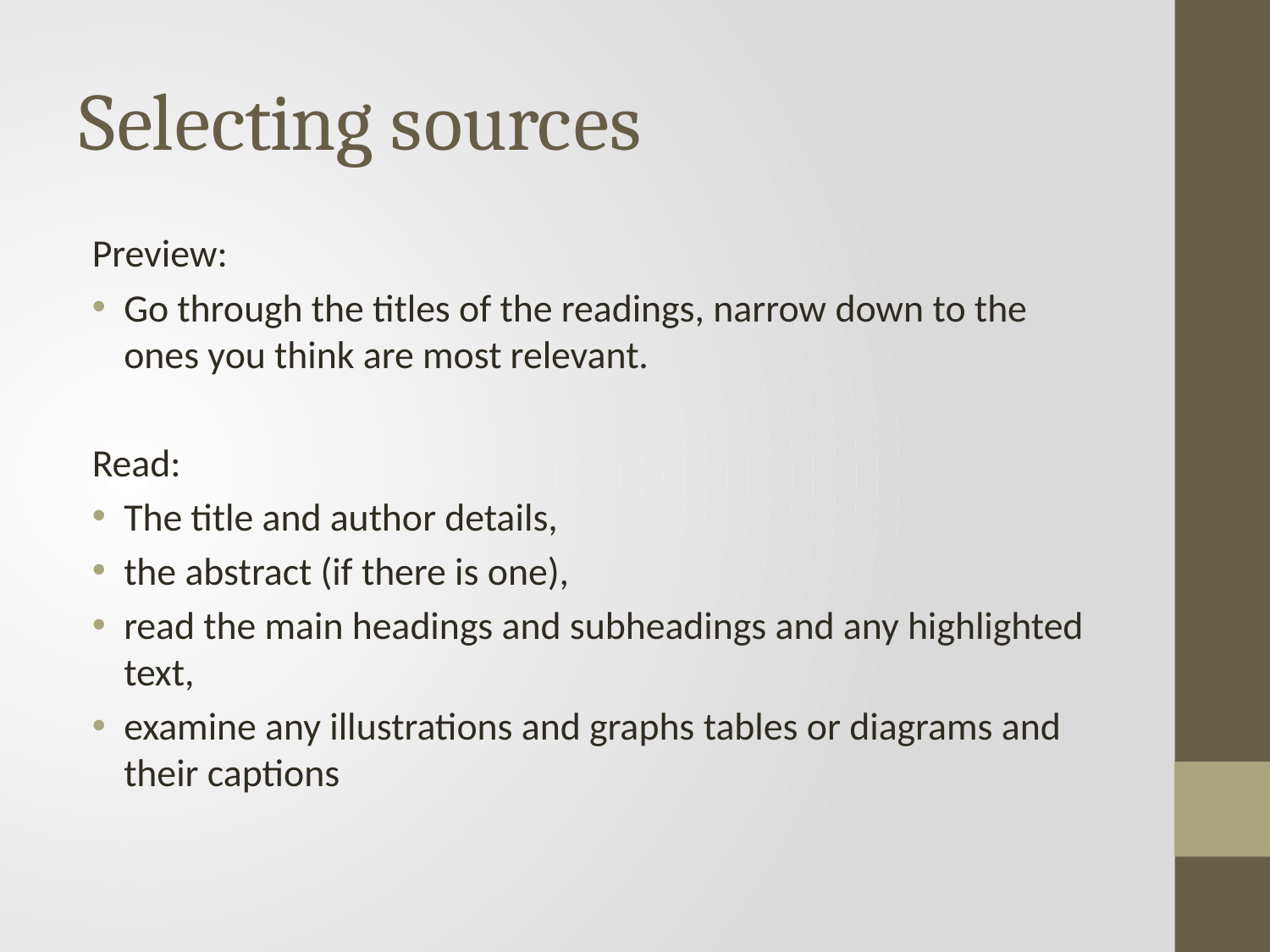

# Selecting sources
Preview:
Go through the titles of the readings, narrow down to the ones you think are most relevant.

Read:
The title and author details,
the abstract (if there is one),
read the main headings and subheadings and any highlighted text,
examine any illustrations and graphs tables or diagrams and their captions